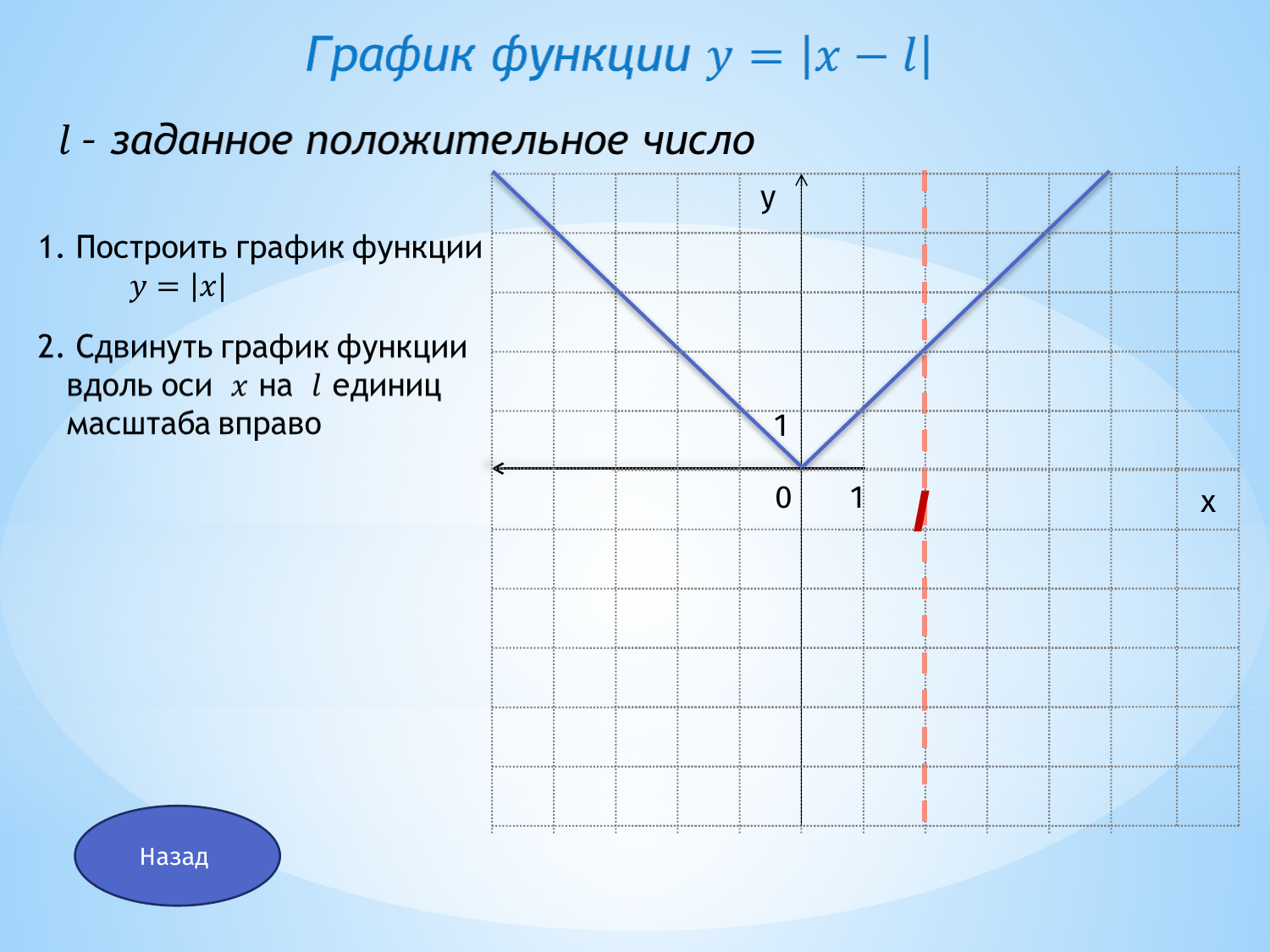

y

1
0
1
х

l

Назад